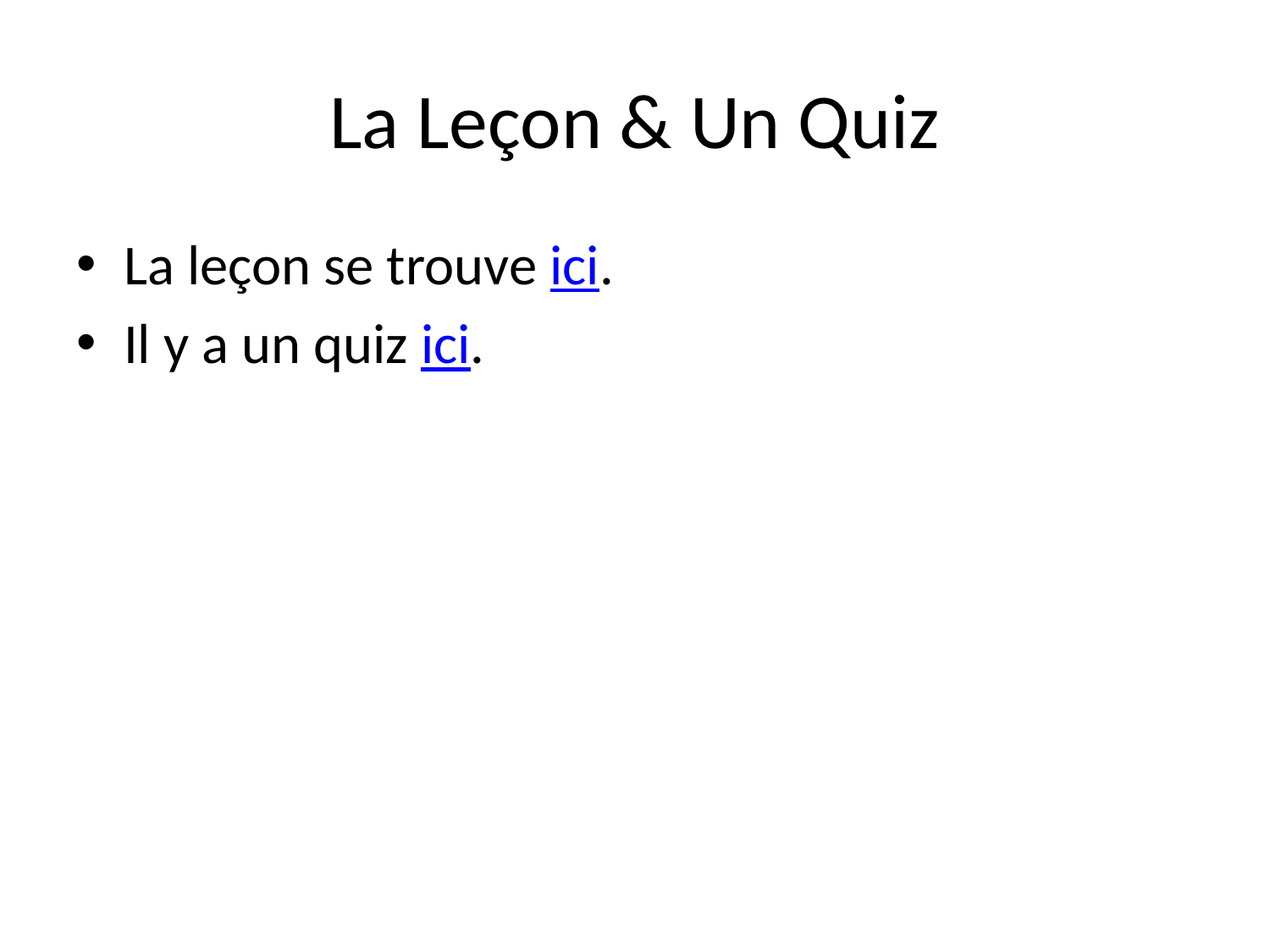

# La Leçon & Un Quiz
La leçon se trouve ici.
Il y a un quiz ici.